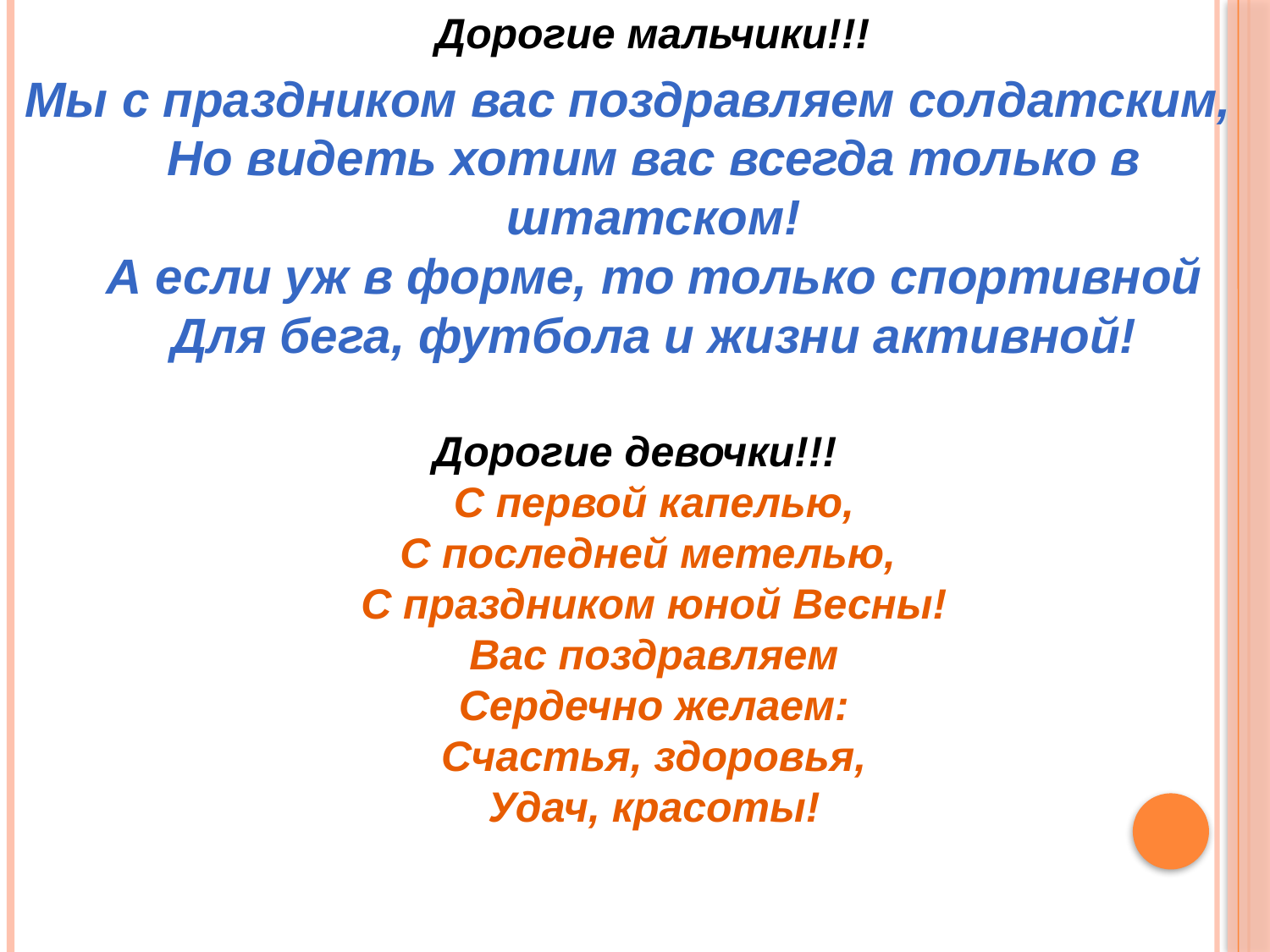

Дорогие мальчики!!!
Мы с праздником вас поздравляем солдатским, 
Но видеть хотим вас всегда только в штатском!
А если уж в форме, то только спортивной
Для бега, футбола и жизни активной!
Дорогие девочки!!!
С первой капелью,
С последней метелью, 
С праздником юной Весны!
Вас поздравляем
Сердечно желаем:
Счастья, здоровья,
Удач, красоты!